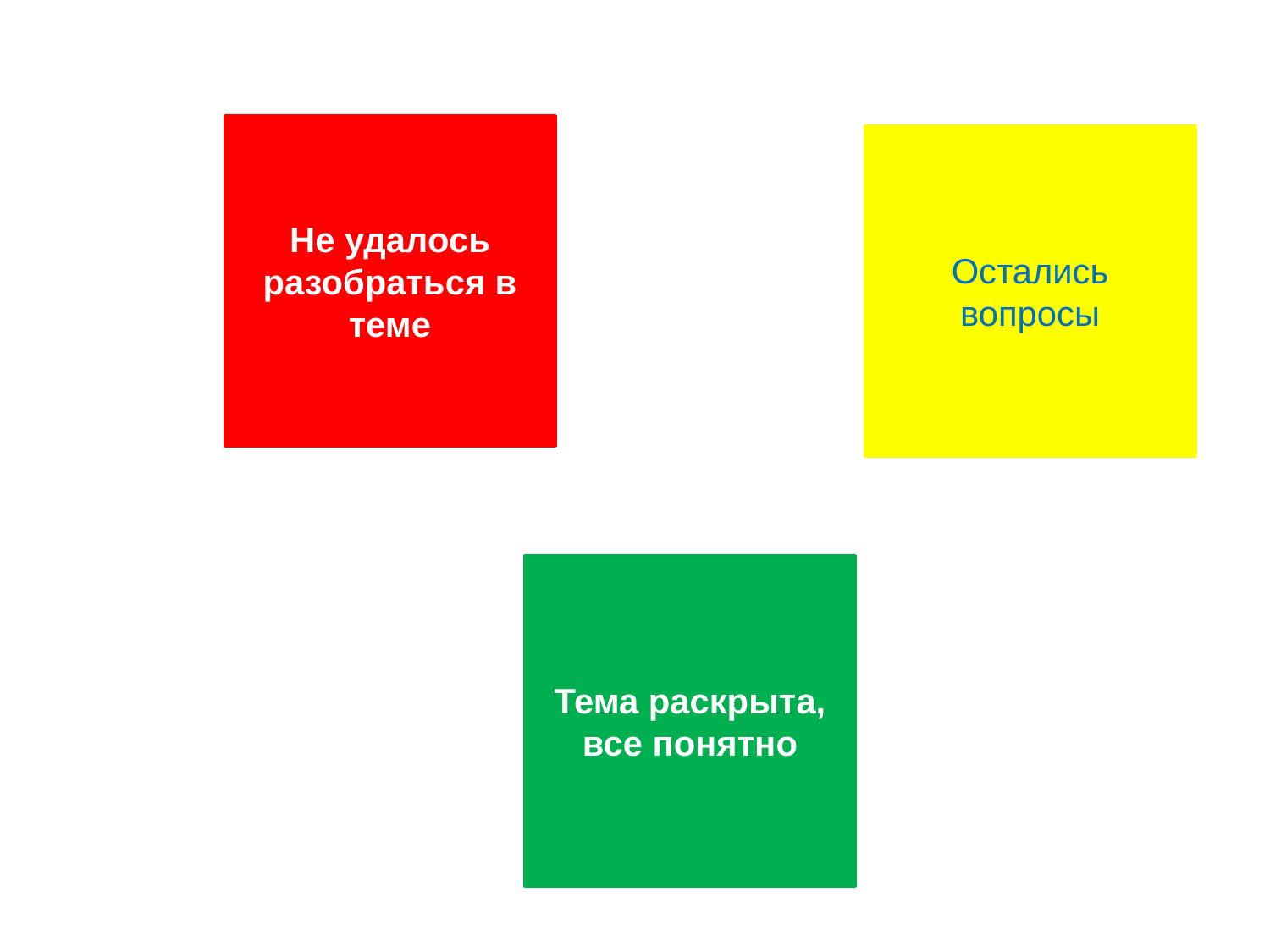

Не удалось разобраться в теме
Остались вопросы
Тема раскрыта, все понятно